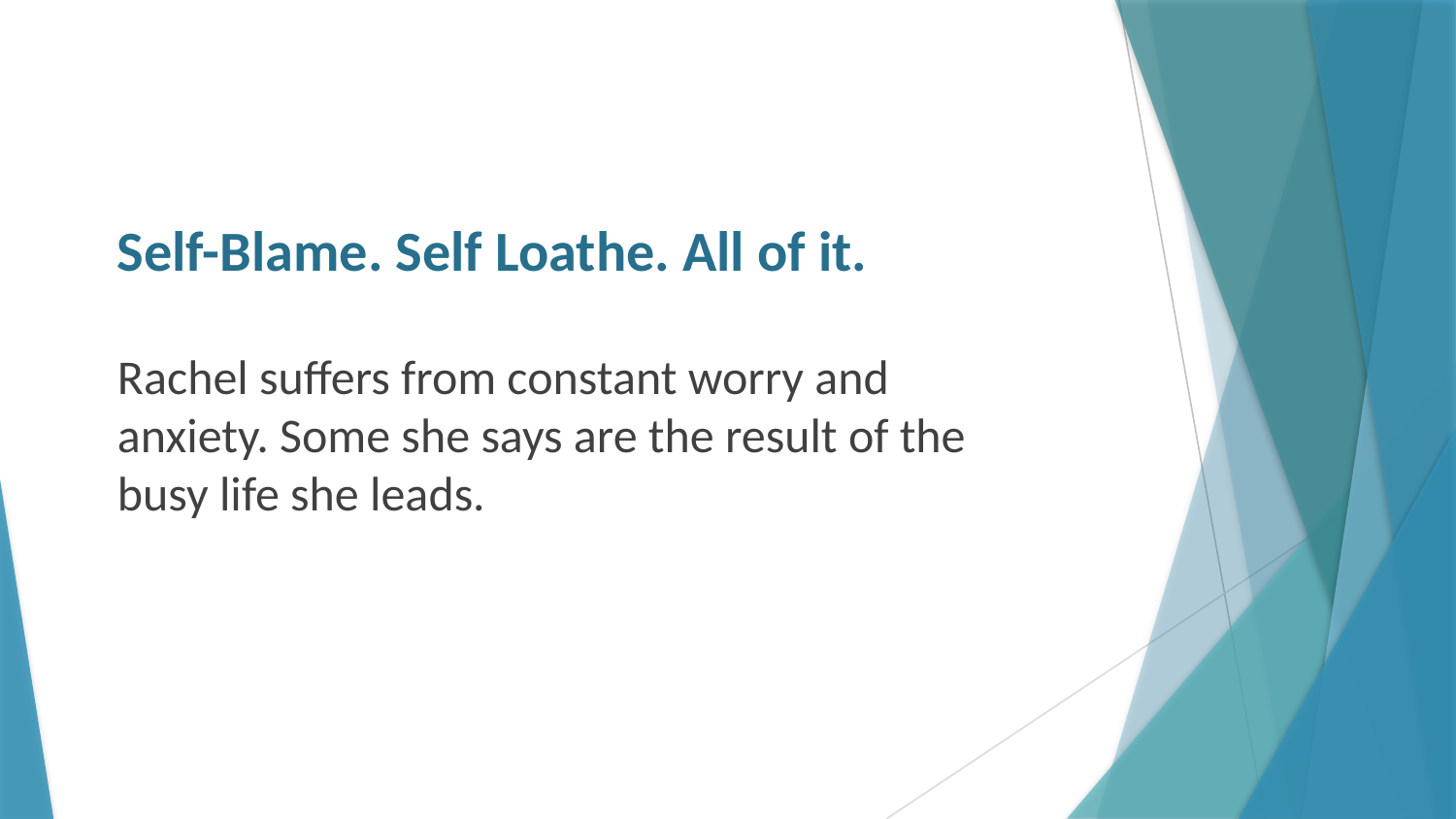

# Self-Blame. Self Loathe. All of it.
Rachel suffers from constant worry and anxiety. Some she says are the result of the busy life she leads.